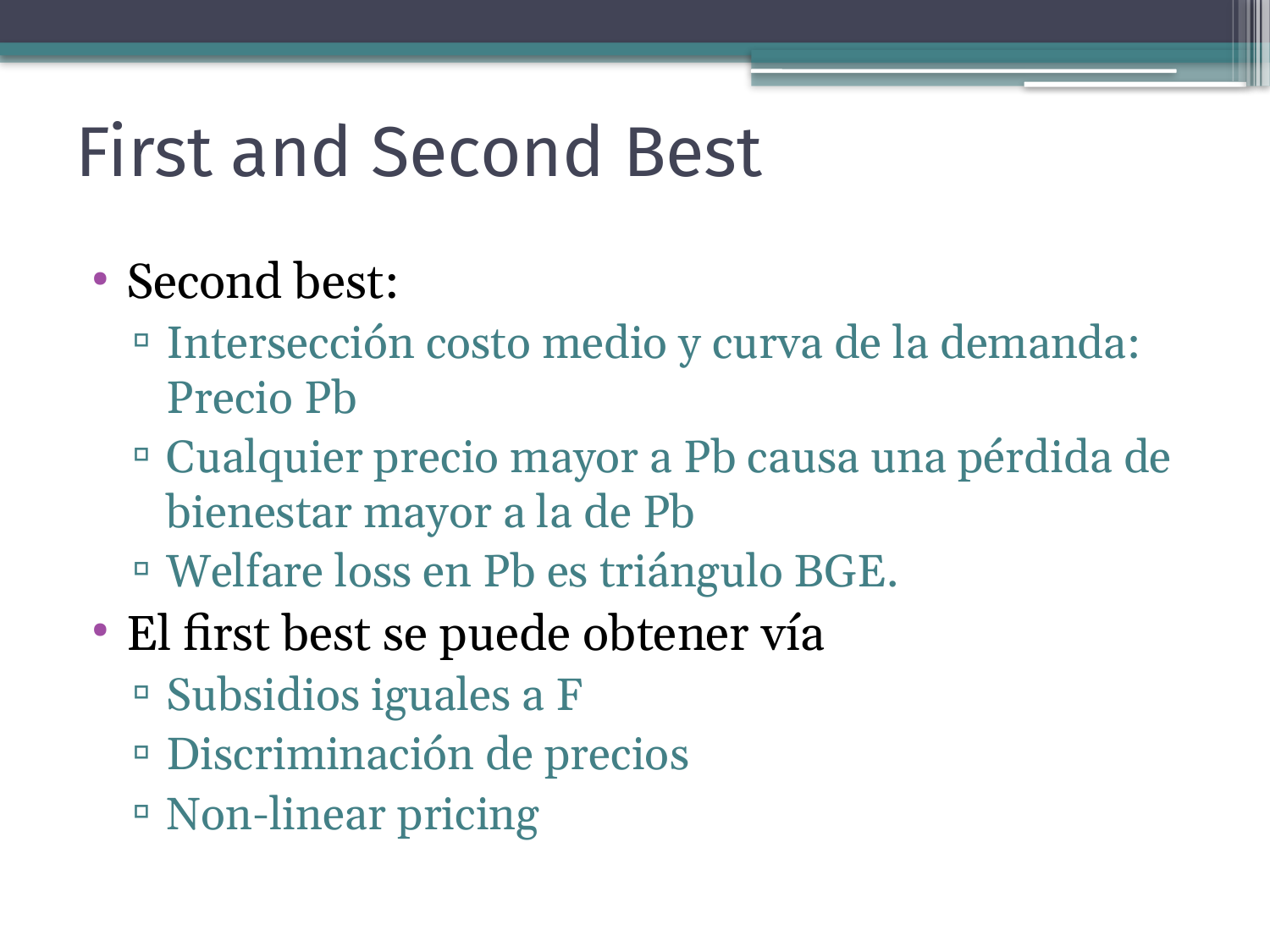

# First and Second Best
Second best:
Intersección costo medio y curva de la demanda: Precio Pb
Cualquier precio mayor a Pb causa una pérdida de bienestar mayor a la de Pb
Welfare loss en Pb es triángulo BGE.
El first best se puede obtener vía
Subsidios iguales a F
Discriminación de precios
Non-linear pricing